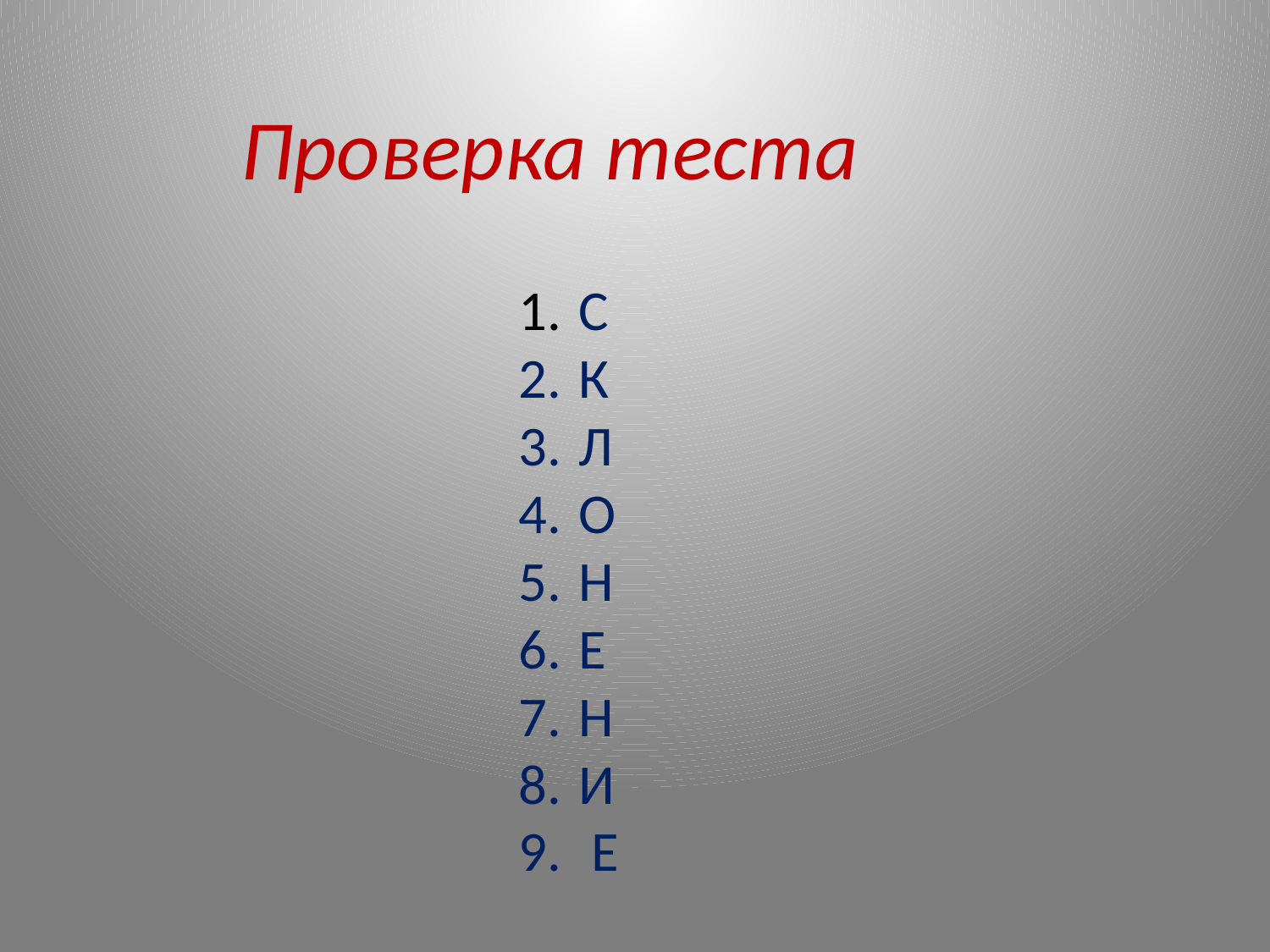

Проверка теста
 С
 К
 Л
 О
 Н
 Е
 Н
 И
  Е